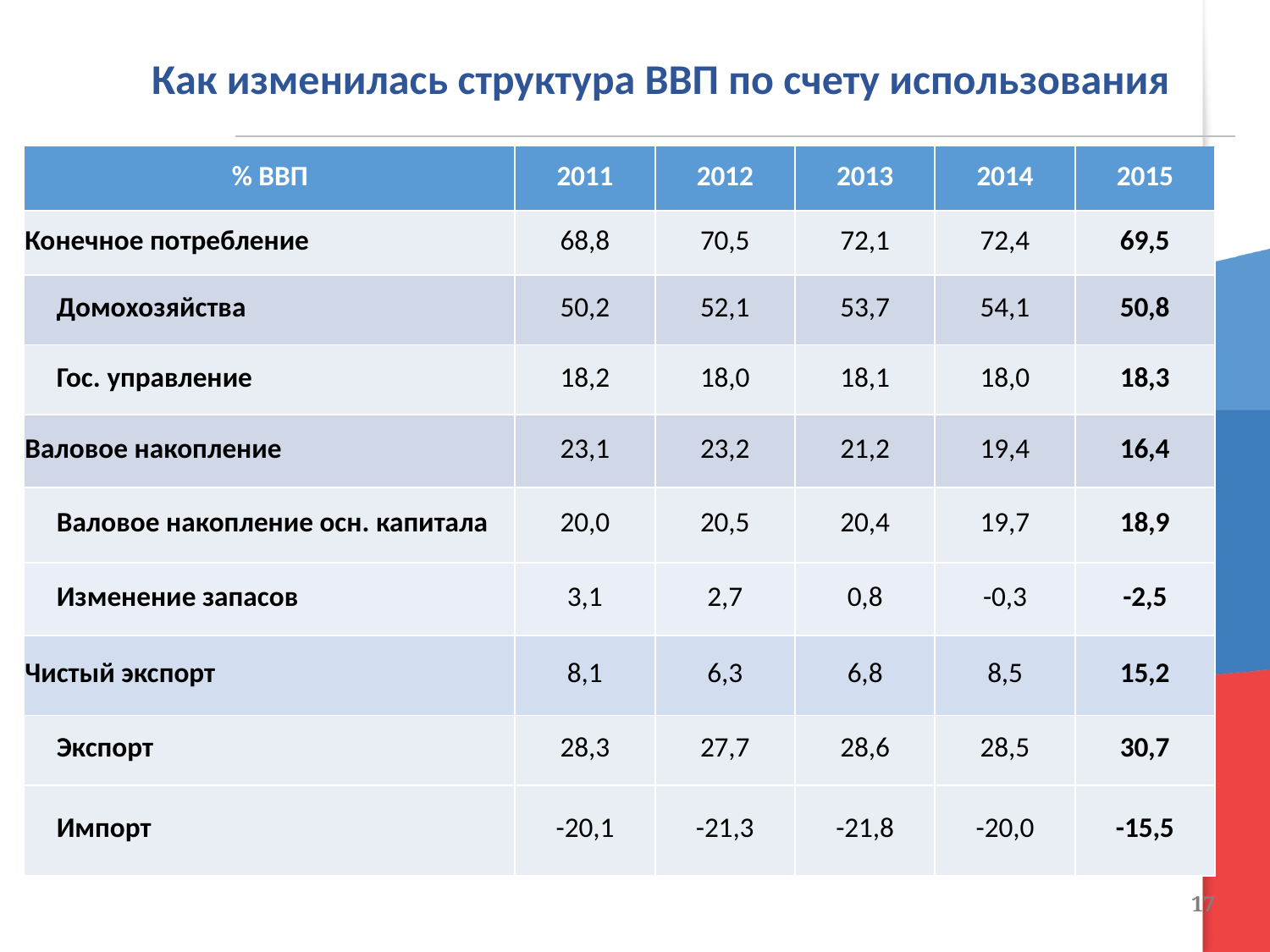

Как изменилась структура ВВП по счету использования
| % ВВП | 2011 | 2012 | 2013 | 2014 | 2015 |
| --- | --- | --- | --- | --- | --- |
| Конечное потребление | 68,8 | 70,5 | 72,1 | 72,4 | 69,5 |
| Домохозяйства | 50,2 | 52,1 | 53,7 | 54,1 | 50,8 |
| Гос. управление | 18,2 | 18,0 | 18,1 | 18,0 | 18,3 |
| Валовое накопление | 23,1 | 23,2 | 21,2 | 19,4 | 16,4 |
| Валовое накопление осн. капитала | 20,0 | 20,5 | 20,4 | 19,7 | 18,9 |
| Изменение запасов | 3,1 | 2,7 | 0,8 | -0,3 | -2,5 |
| Чистый экспорт | 8,1 | 6,3 | 6,8 | 8,5 | 15,2 |
| Экспорт | 28,3 | 27,7 | 28,6 | 28,5 | 30,7 |
| Импорт | -20,1 | -21,3 | -21,8 | -20,0 | -15,5 |